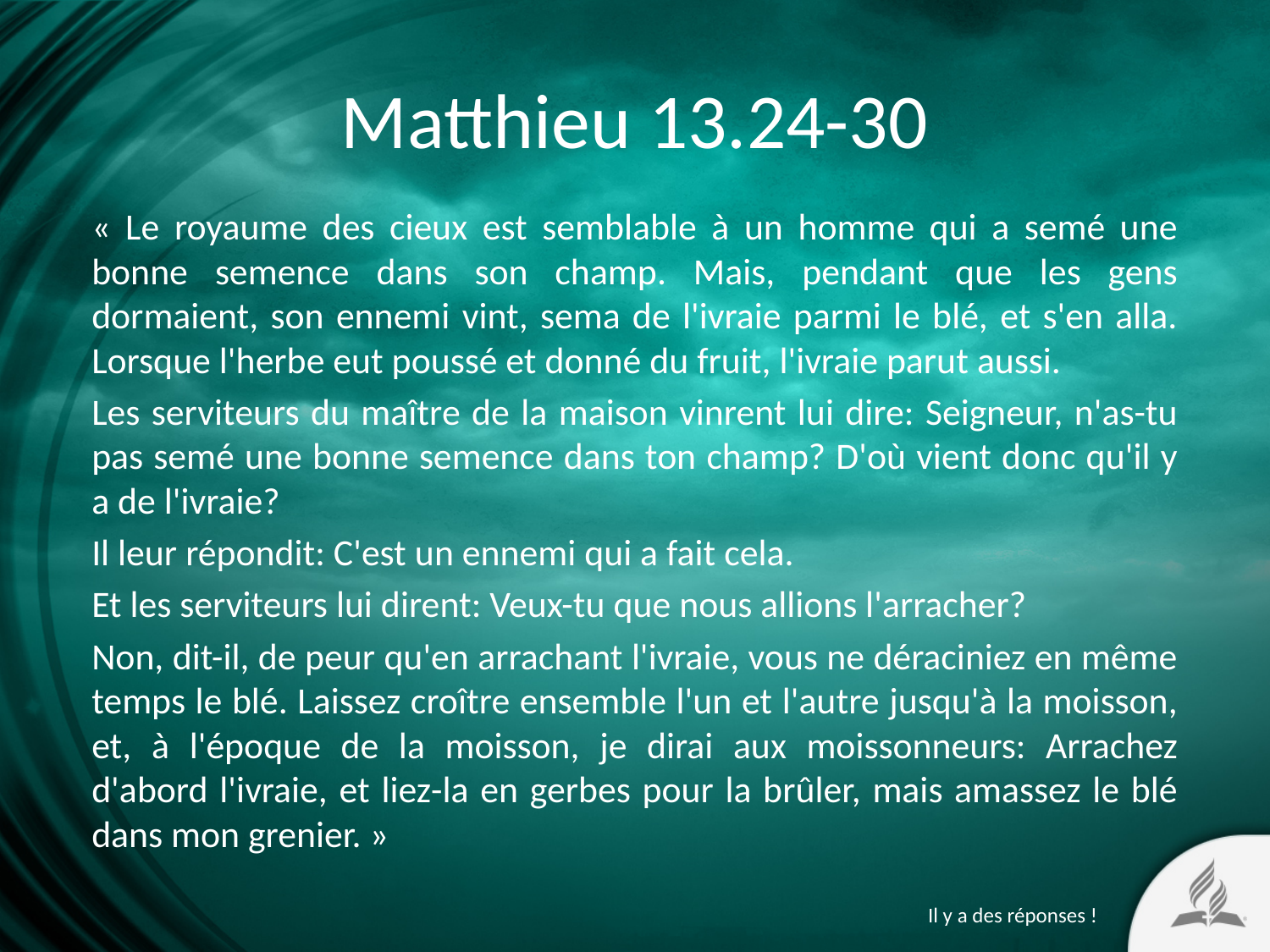

# Matthieu 13.24-30
« Le royaume des cieux est semblable à un homme qui a semé une bonne semence dans son champ. Mais, pendant que les gens dormaient, son ennemi vint, sema de l'ivraie parmi le blé, et s'en alla. Lorsque l'herbe eut poussé et donné du fruit, l'ivraie parut aussi.
Les serviteurs du maître de la maison vinrent lui dire: Seigneur, n'as-tu pas semé une bonne semence dans ton champ? D'où vient donc qu'il y a de l'ivraie?
Il leur répondit: C'est un ennemi qui a fait cela.
Et les serviteurs lui dirent: Veux-tu que nous allions l'arracher?
Non, dit-il, de peur qu'en arrachant l'ivraie, vous ne déraciniez en même temps le blé. Laissez croître ensemble l'un et l'autre jusqu'à la moisson, et, à l'époque de la moisson, je dirai aux moissonneurs: Arrachez d'abord l'ivraie, et liez-la en gerbes pour la brûler, mais amassez le blé dans mon grenier. »
Il y a des réponses !